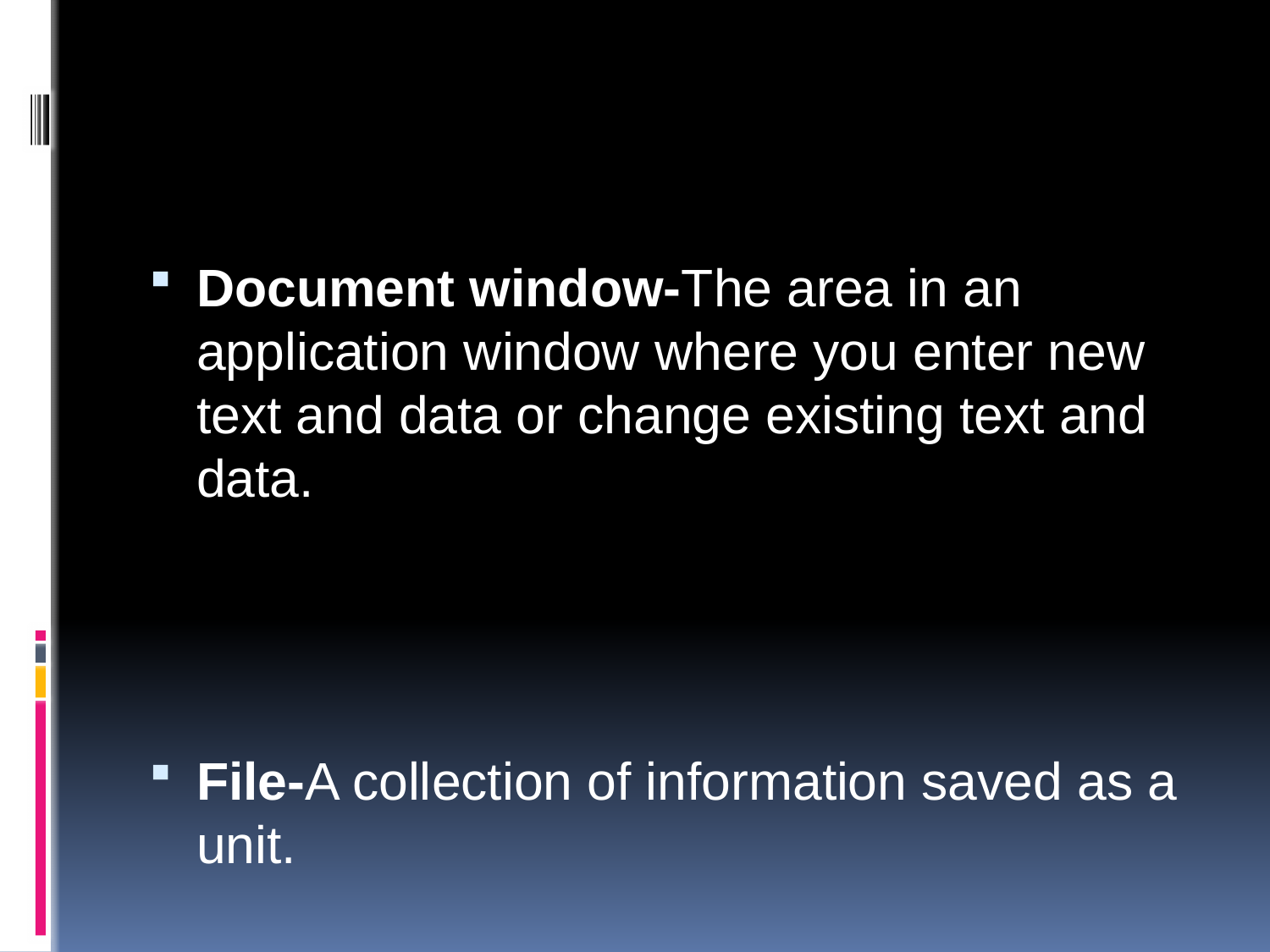

#
Document window-The area in an application window where you enter new text and data or change existing text and data.

File-A collection of information saved as a unit.